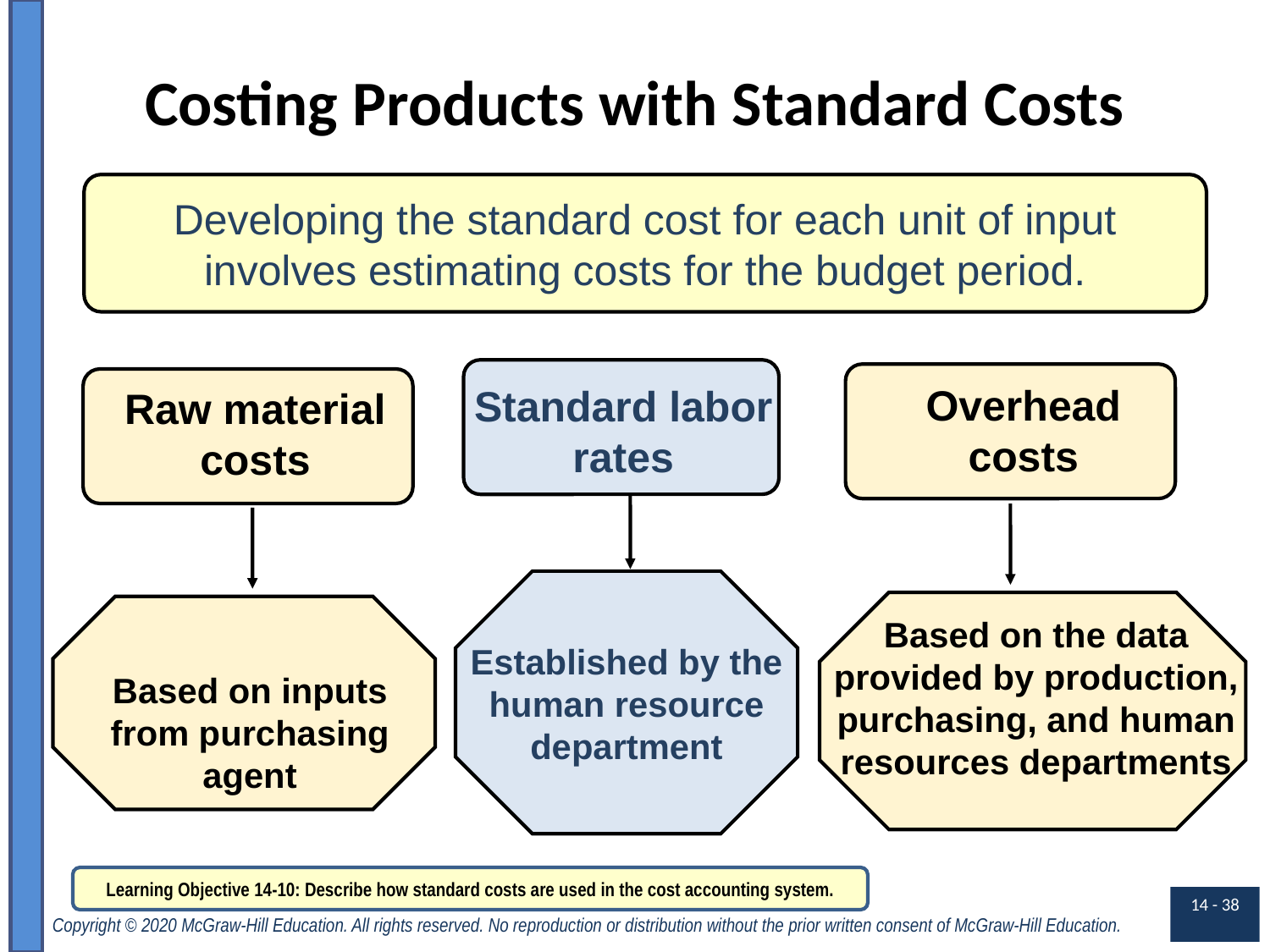

# Costing Products with Standard Costs
Developing the standard cost for each unit of input
involves estimating costs for the budget period.

Overhead
costs
Standard labor rates
Raw material costs

Based on the data provided by production, purchasing, and human resources departments
Established by the human resource department
Based on inputs from purchasing agent
Learning Objective 14-10: Describe how standard costs are used in the cost accounting system.